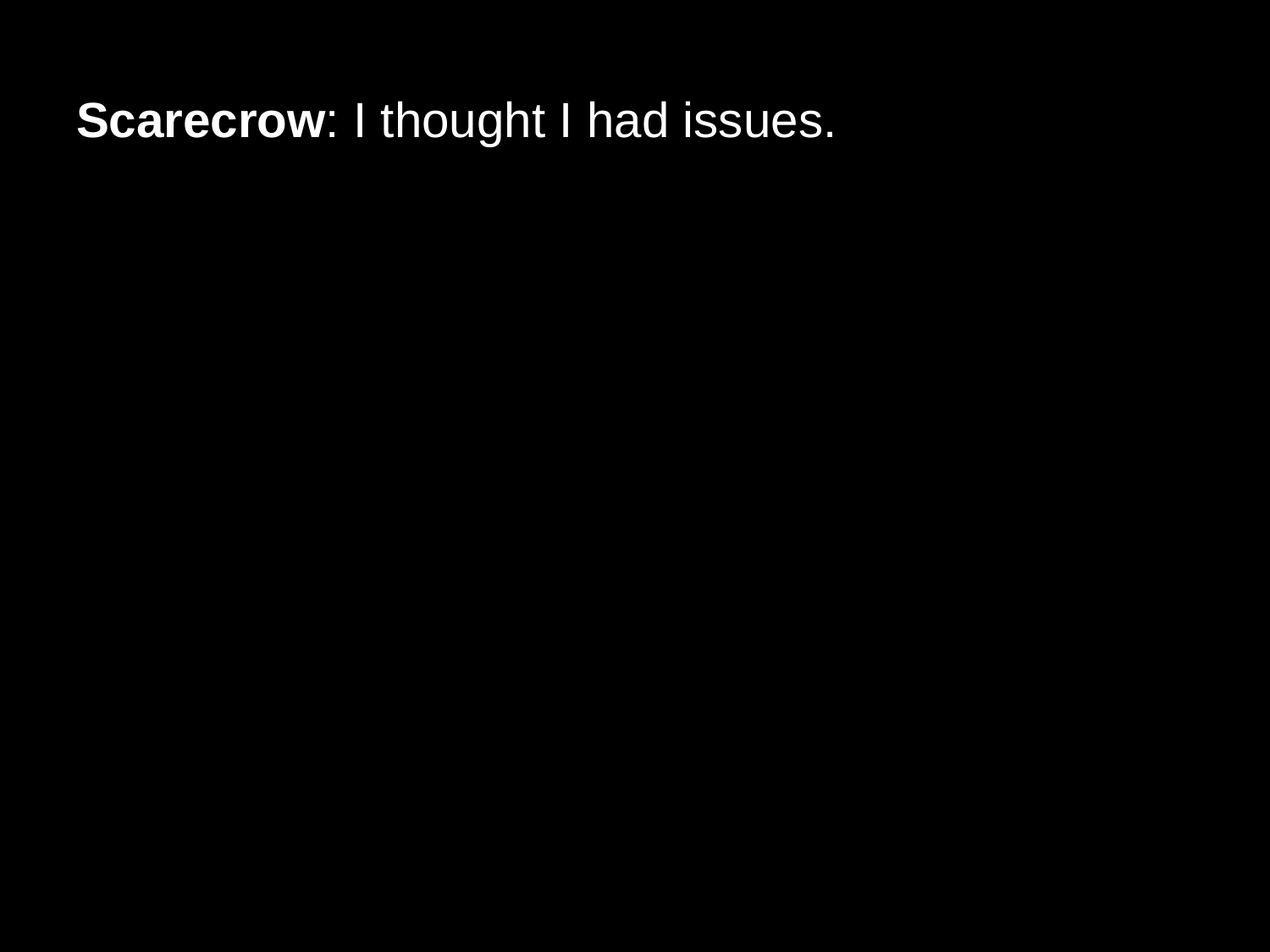

# Scarecrow: I thought I had issues.